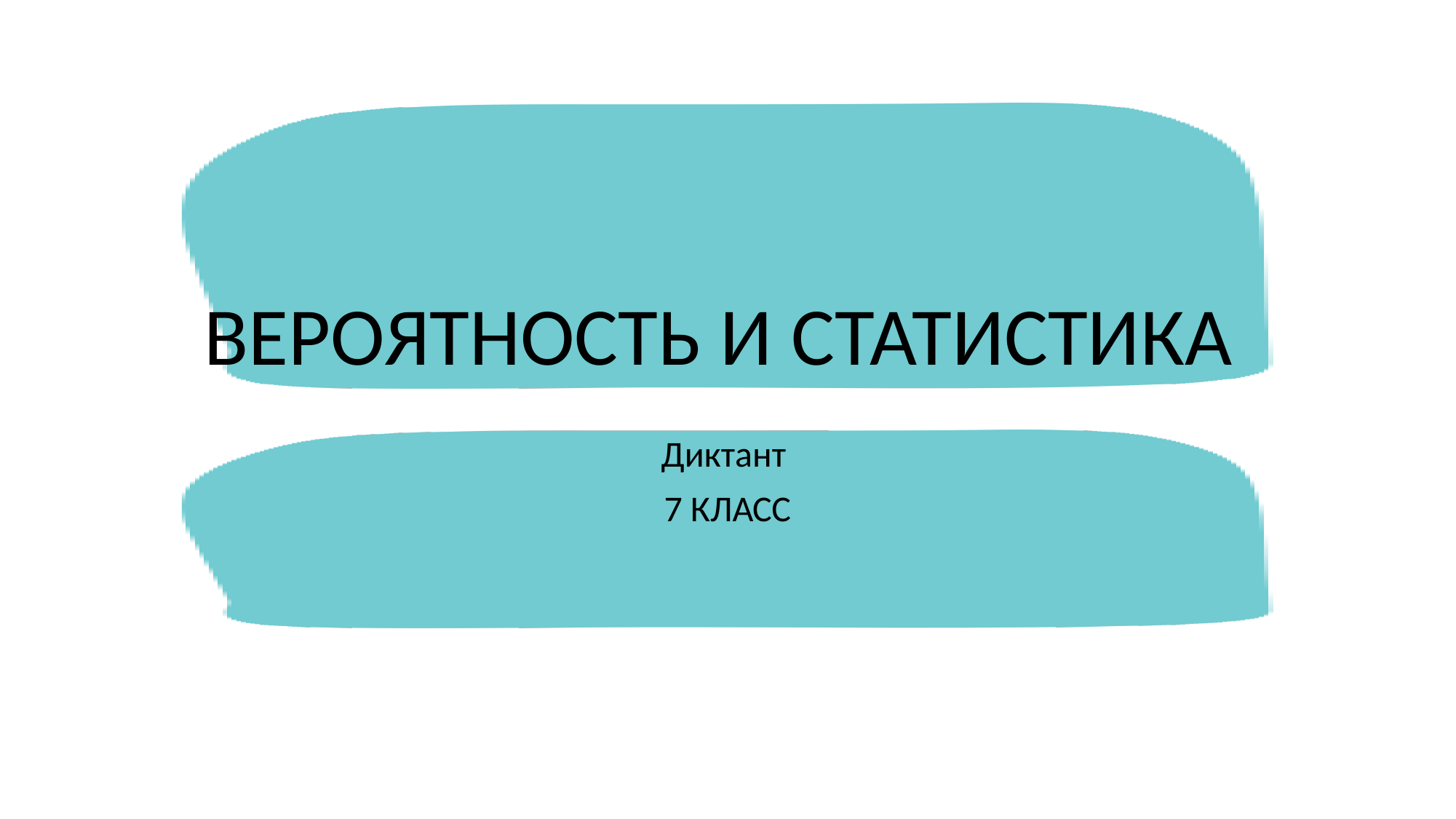

# ВЕРОЯТНОСТЬ И СТАТИСТИКА
Диктант
7 КЛАСС